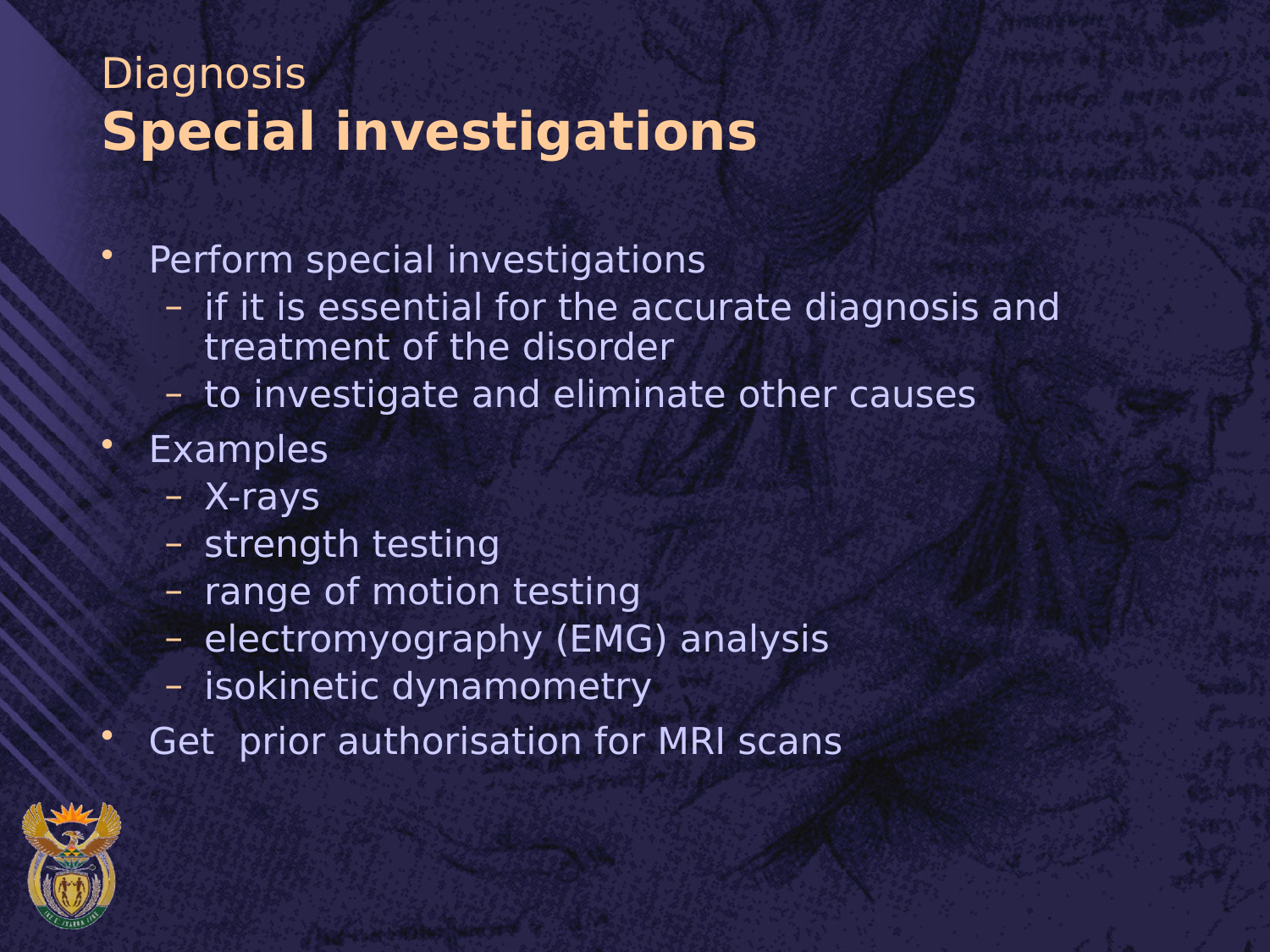

# Diagnosis Special investigations
Perform special investigations
if it is essential for the accurate diagnosis and treatment of the disorder
to investigate and eliminate other causes
Examples
X-rays
strength testing
range of motion testing
electromyography (EMG) analysis
isokinetic dynamometry
Get  prior authorisation for MRI scans